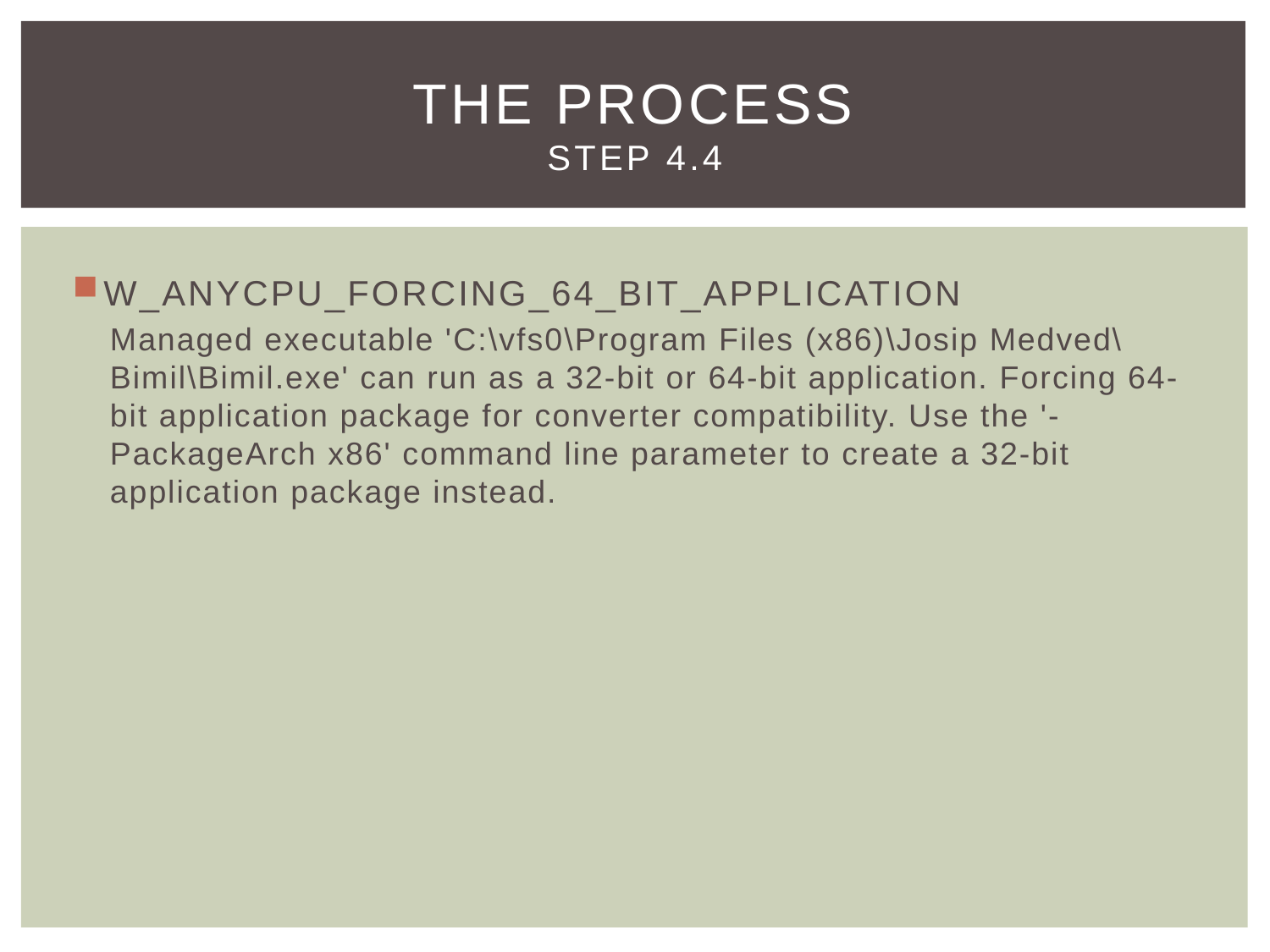

# The Process Step 4.4
W_ANYCPU_FORCING_64_BIT_APPLICATION
Managed executable 'C:\vfs0\Program Files (x86)\Josip Medved\Bimil\Bimil.exe' can run as a 32-bit or 64-bit application. Forcing 64-bit application package for converter compatibility. Use the '-PackageArch x86' command line parameter to create a 32-bit application package instead.